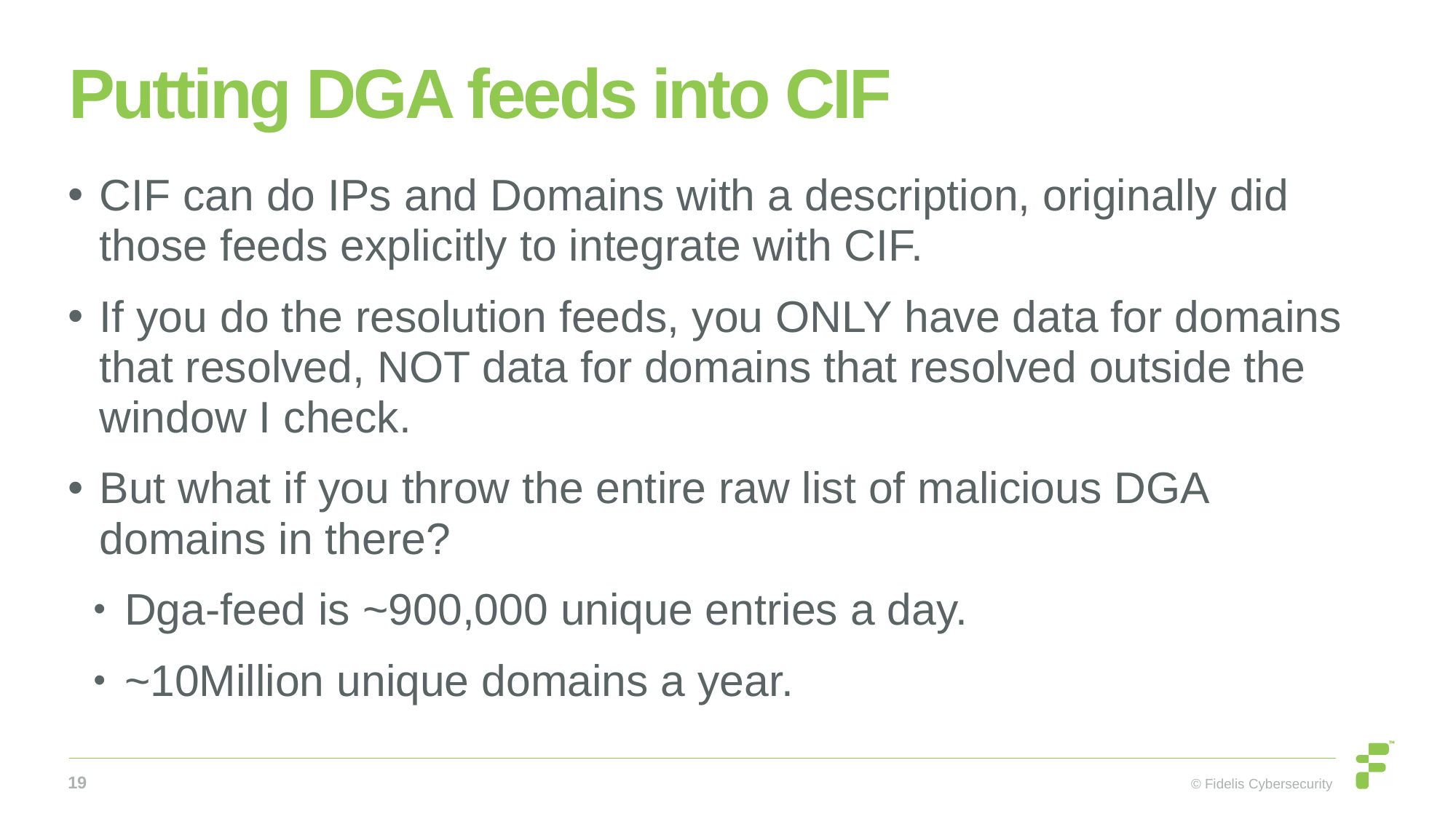

# Putting DGA feeds into CIF
CIF can do IPs and Domains with a description, originally did those feeds explicitly to integrate with CIF.
If you do the resolution feeds, you ONLY have data for domains that resolved, NOT data for domains that resolved outside the window I check.
But what if you throw the entire raw list of malicious DGA domains in there?
Dga-feed is ~900,000 unique entries a day.
~10Million unique domains a year.
19